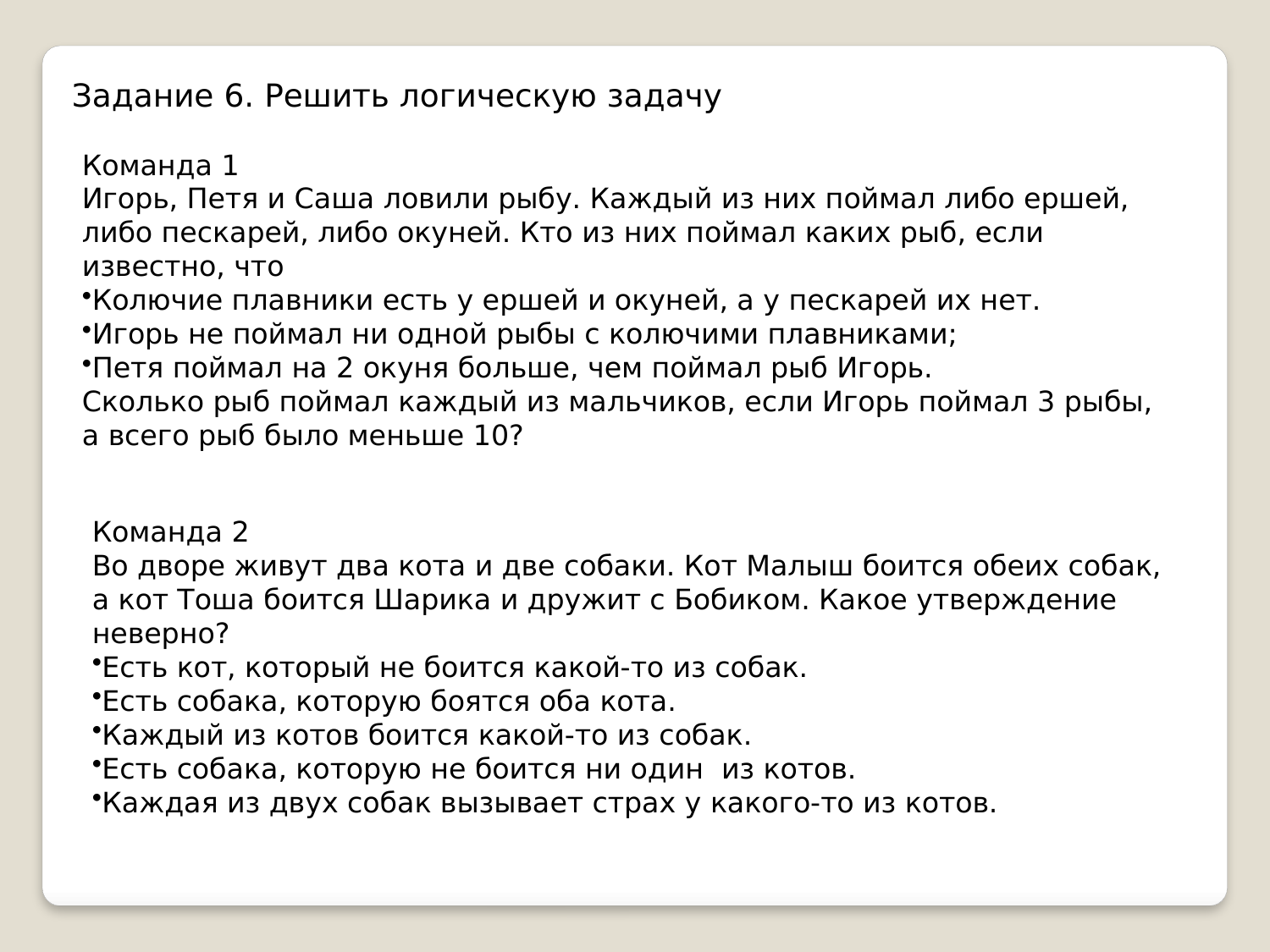

Задание 6. Решить логическую задачу
Команда 1
Игорь, Петя и Саша ловили рыбу. Каждый из них поймал либо ершей, либо пескарей, либо окуней. Кто из них поймал каких рыб, если известно, что
Колючие плавники есть у ершей и окуней, а у пескарей их нет.
Игорь не поймал ни одной рыбы с колючими плавниками;
Петя поймал на 2 окуня больше, чем поймал рыб Игорь.
Сколько рыб поймал каждый из мальчиков, если Игорь поймал 3 рыбы, а всего рыб было меньше 10?
Команда 2
Во дворе живут два кота и две собаки. Кот Малыш боится обеих собак, а кот Тоша боится Шарика и дружит с Бобиком. Какое утверждение неверно?
Есть кот, который не боится какой-то из собак.
Есть собака, которую боятся оба кота.
Каждый из котов боится какой-то из собак.
Есть собака, которую не боится ни один  из котов.
Каждая из двух собак вызывает страх у какого-то из котов.